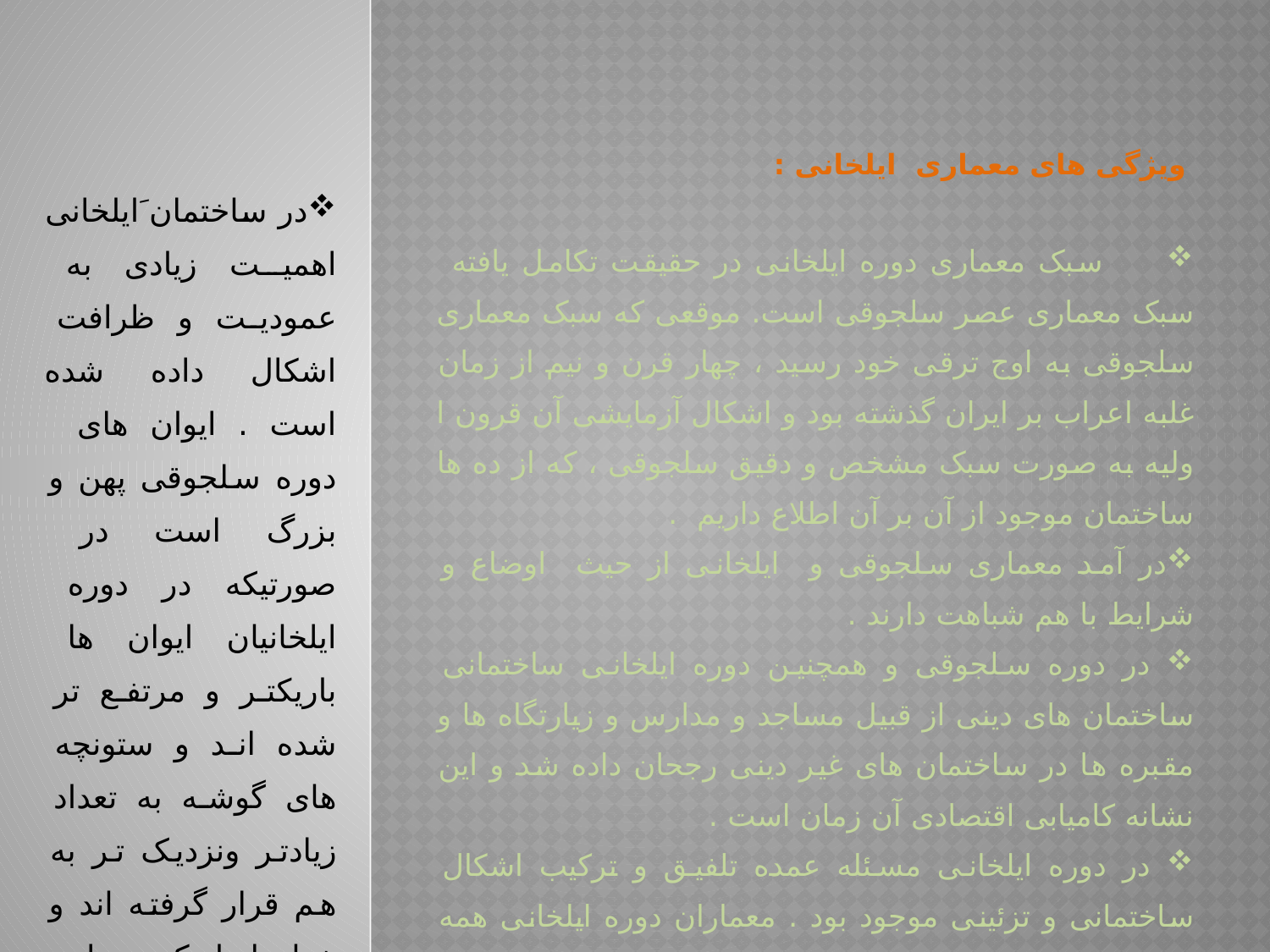

ویژگی های معماری  ایلخانی :

     سبک معماری دوره ایلخانی در حقیقت تکامل یافته  سبک معماری عصر سلجوقی است. موقعی که سبک معماری سلجوقی به اوج ترقی خود رسید ، چهار قرن و نیم از زمان غلبه اعراب بر ایران گذشته بود و اشکال آزمایشی آن قرون ا ولیه به صورت سبک مشخص و دقیق سلجوقی ، که از ده ها ساختمان موجود از آن بر آن اطلاع داریم  .
در آمد معماری سلجوقی و  ایلخانی از حیث  اوضاع و شرایط با هم شباهت دارند .
 در دوره سلجوقی و همچنین دوره ایلخانی ساختمانی ساختمان های دینی از قبیل مساجد و مدارس و زیارتگاه ها و مقبره ها در ساختمان های غیر دینی رجحان داده شد و این نشانه کامیابی اقتصادی آن زمان است .
 در دوره ایلخانی مسئله عمده تلفیق و ترکیب اشکال ساختمانی و تزئینی موجود بود . معماران دوره ایلخانی همه نقشه ها و مصالح و روش ساختمانی دوره سلجوقی را اقتباس کردند . می توان گفت که َژمنظم تکامل را طی کرده است .
در ساختمان َایلخانی اهمیت زیادی به عمودیت و ظرافت اشکال داده شده است . ایوان های  دوره سلجوقی پهن و بزرگ است در صورتیکه در دوره ایلخانیان ایوان ها باریکتر و مرتفع تر شده اند و ستونچه های گوشه به تعداد زیادتر ونزدیک تر به هم قرار گرفته اند و خطوط باریک تر دارند . و قدرت ساختمانی بنا تمرکز داده شده است.